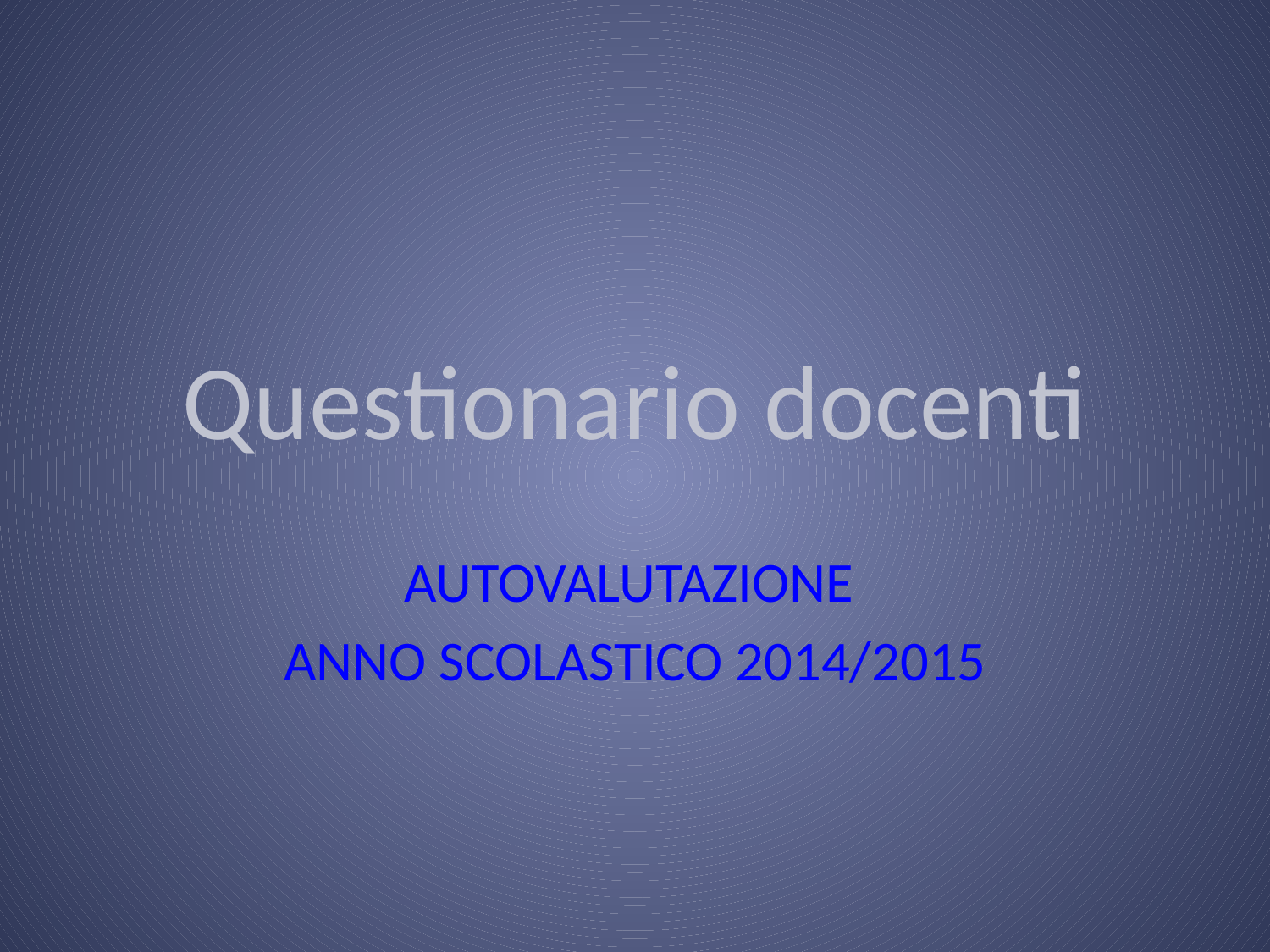

# Questionario docenti
AUTOVALUTAZIONE
ANNO SCOLASTICO 2014/2015